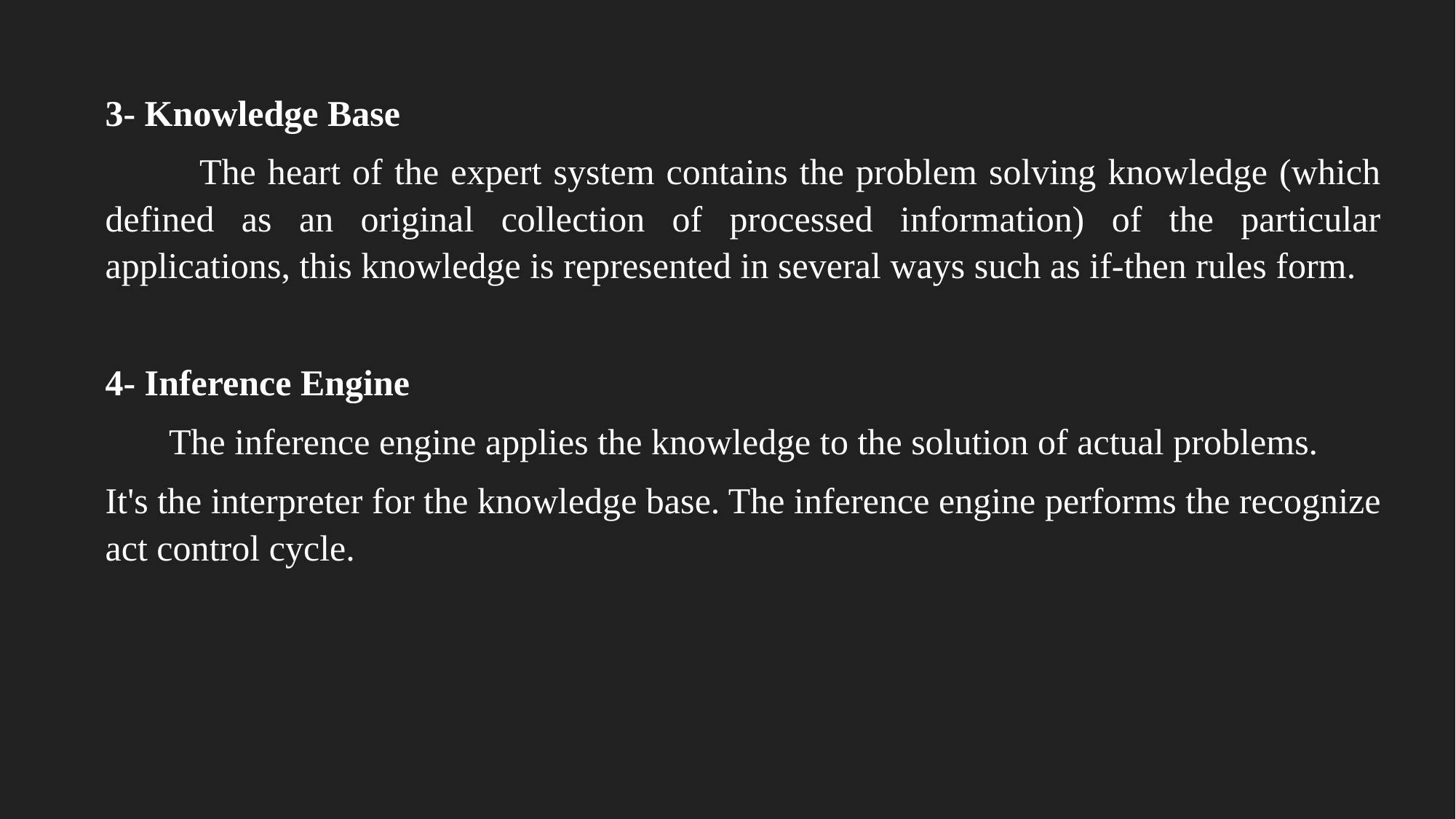

3- Knowledge Base
        The heart of the expert system contains the problem solving knowledge (which defined as an original collection of processed information) of the particular applications, this knowledge is represented in several ways such as if-then rules form.

4- Inference Engine
       The inference engine applies the knowledge to the solution of actual problems.
It's the interpreter for the knowledge base. The inference engine performs the recognize act control cycle.